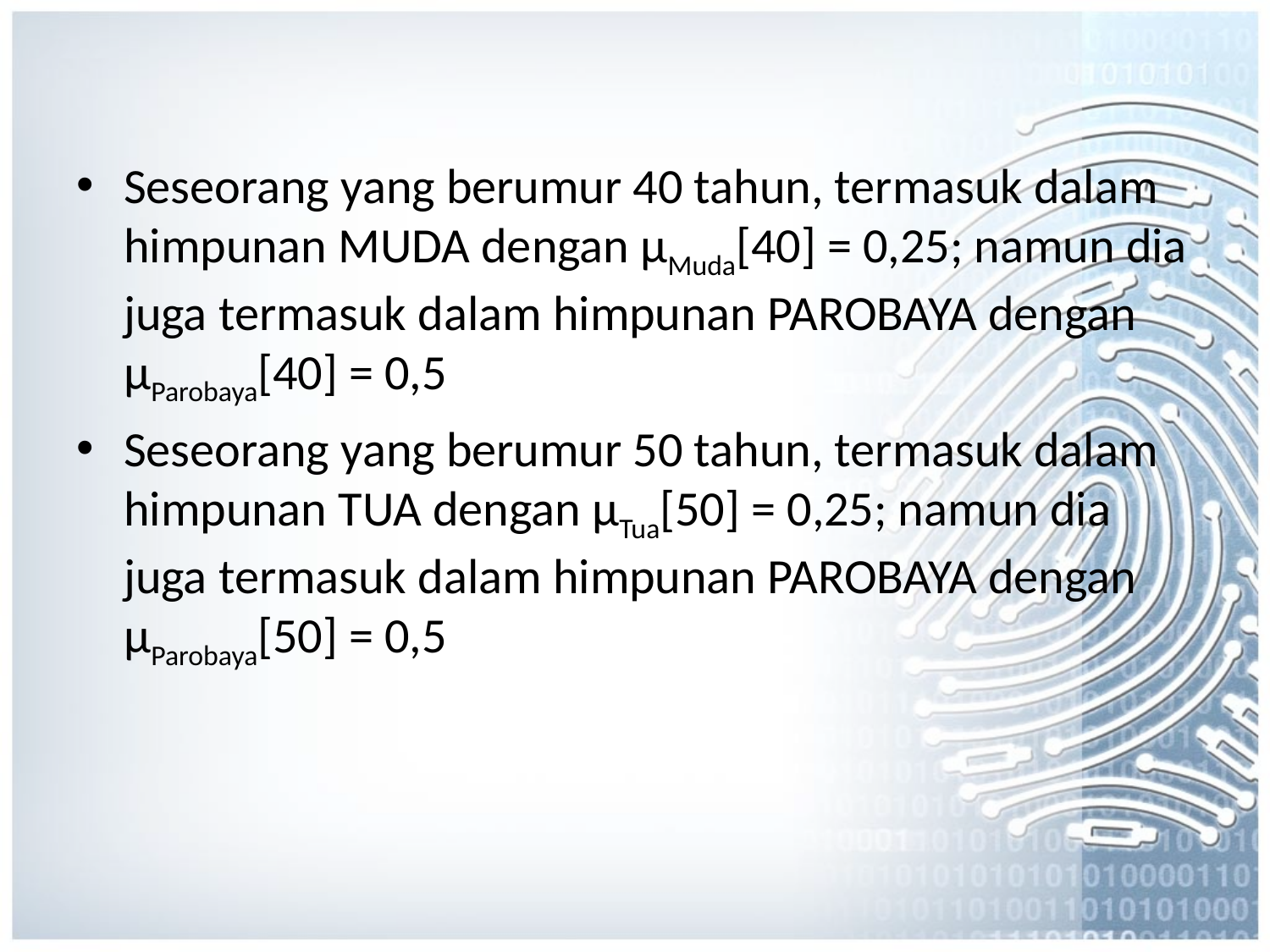

Seseorang yang berumur 40 tahun, termasuk dalam himpunan MUDA dengan µMuda[40] = 0,25; namun dia juga termasuk dalam himpunan PAROBAYA dengan µParobaya[40] = 0,5
Seseorang yang berumur 50 tahun, termasuk dalam himpunan TUA dengan µTua[50] = 0,25; namun dia juga termasuk dalam himpunan PAROBAYA dengan µParobaya[50] = 0,5